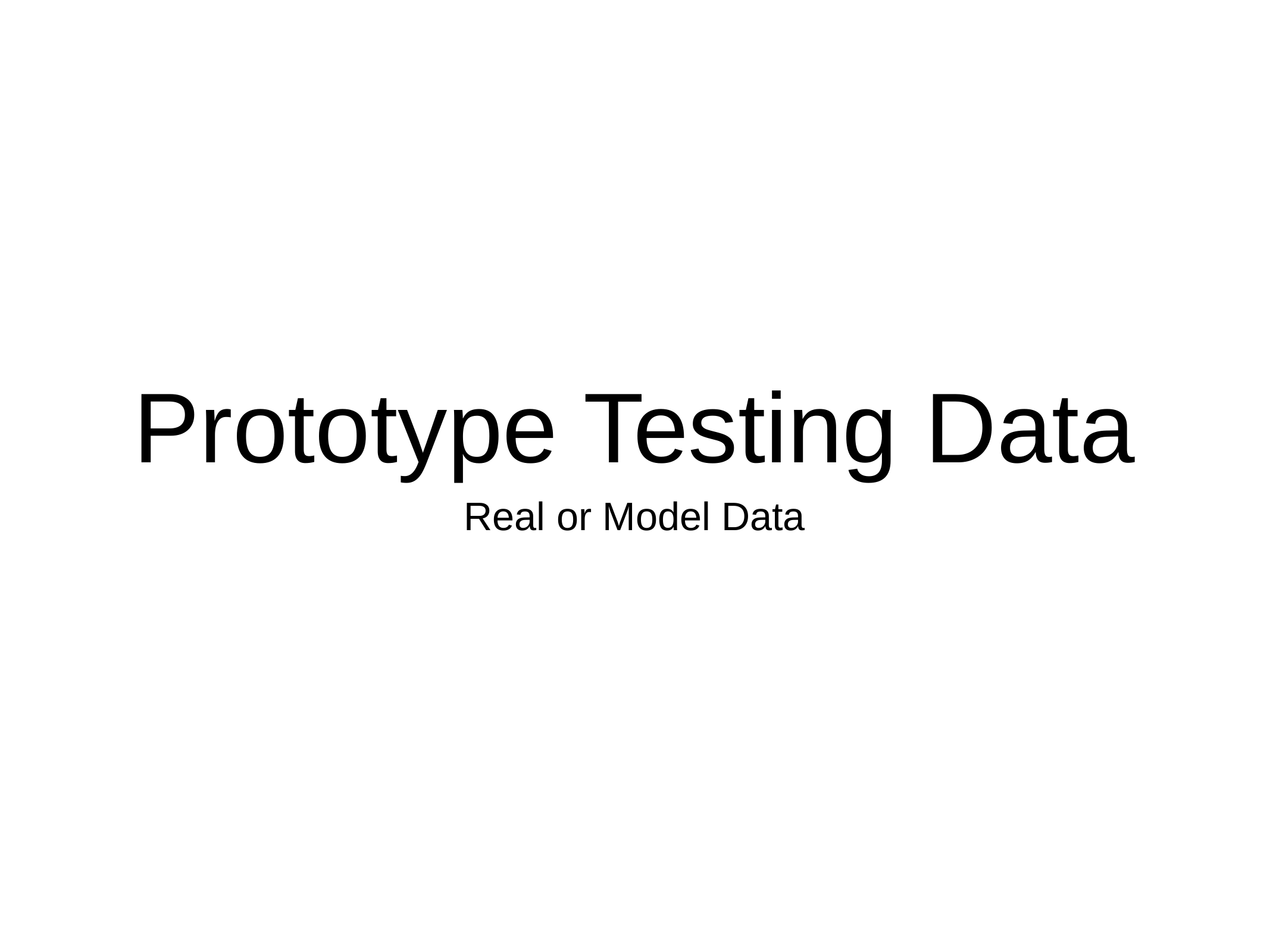

# Prototype Testing Data
Real or Model Data